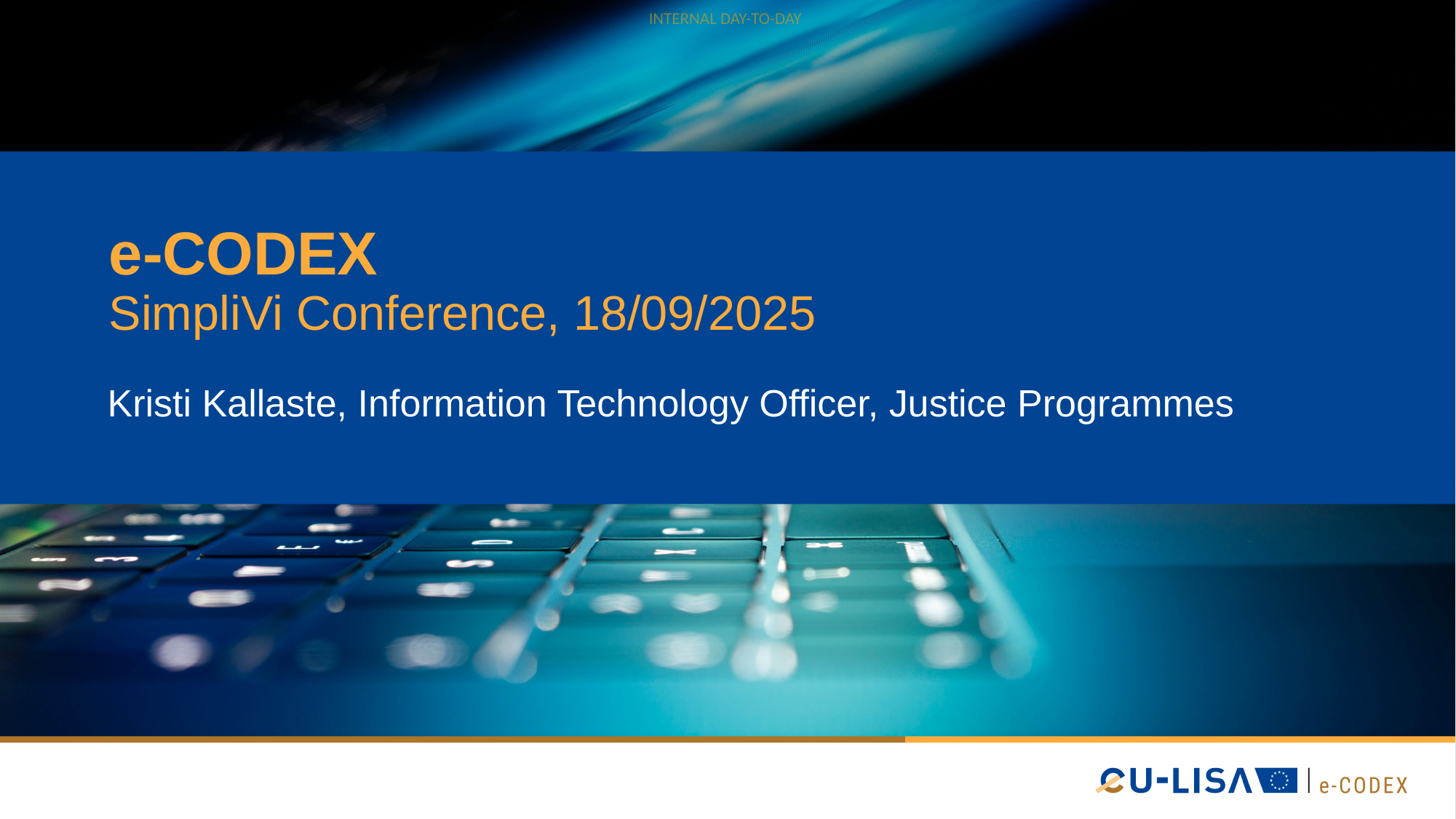

# e-CODEX SimpliVi Conference, 18/09/2025
Kristi Kallaste, Information Technology Officer, Justice Programmes